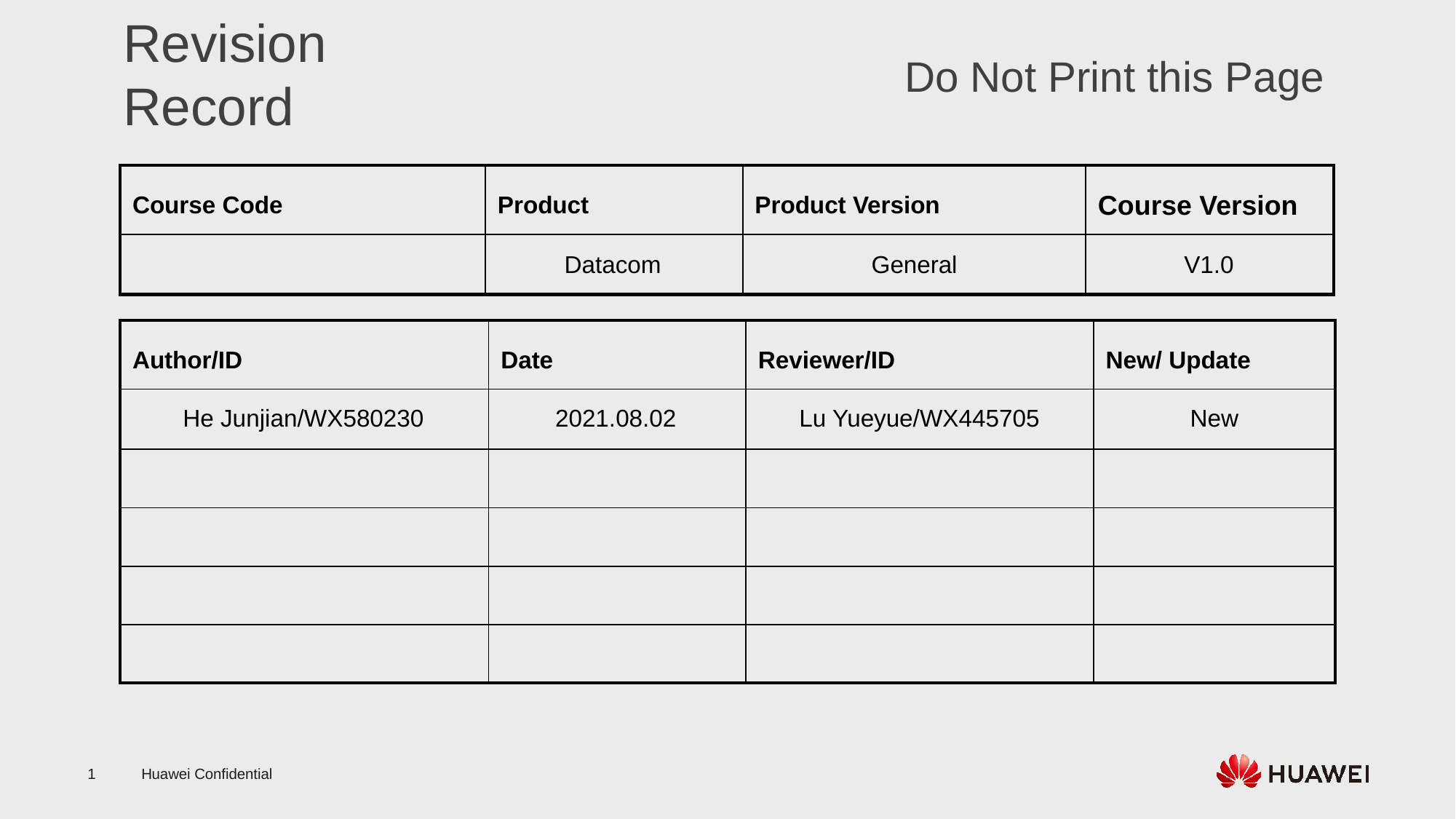

Datacom
General
V1.0
He Junjian/WX580230
2021.08.02
Lu Yueyue/WX445705
New